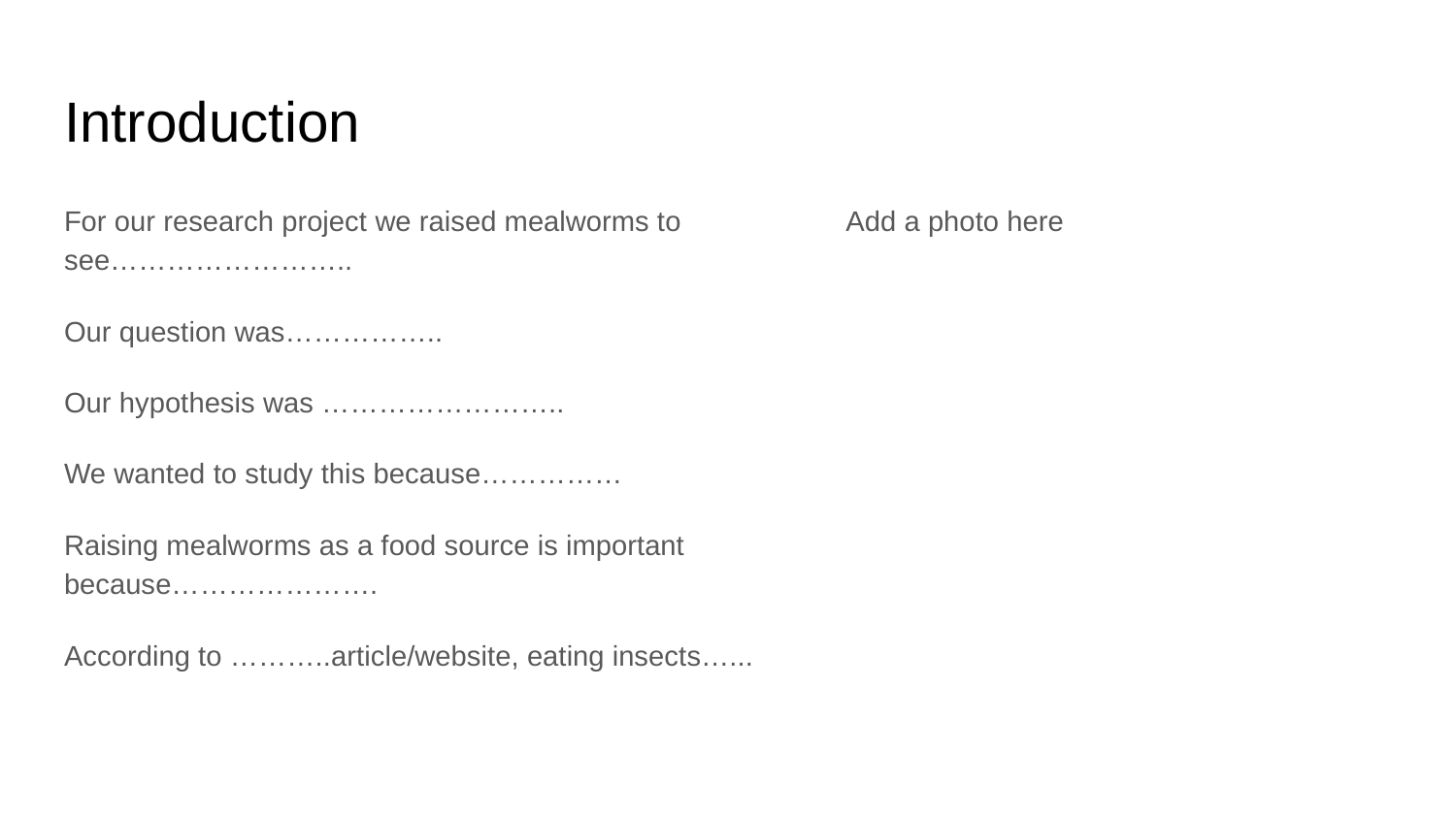

# Introduction
For our research project we raised mealworms to see……………………..
Our question was……………..
Our hypothesis was ……………………..
We wanted to study this because……………
Raising mealworms as a food source is important because………………….
According to ………..article/website, eating insects…...
Add a photo here